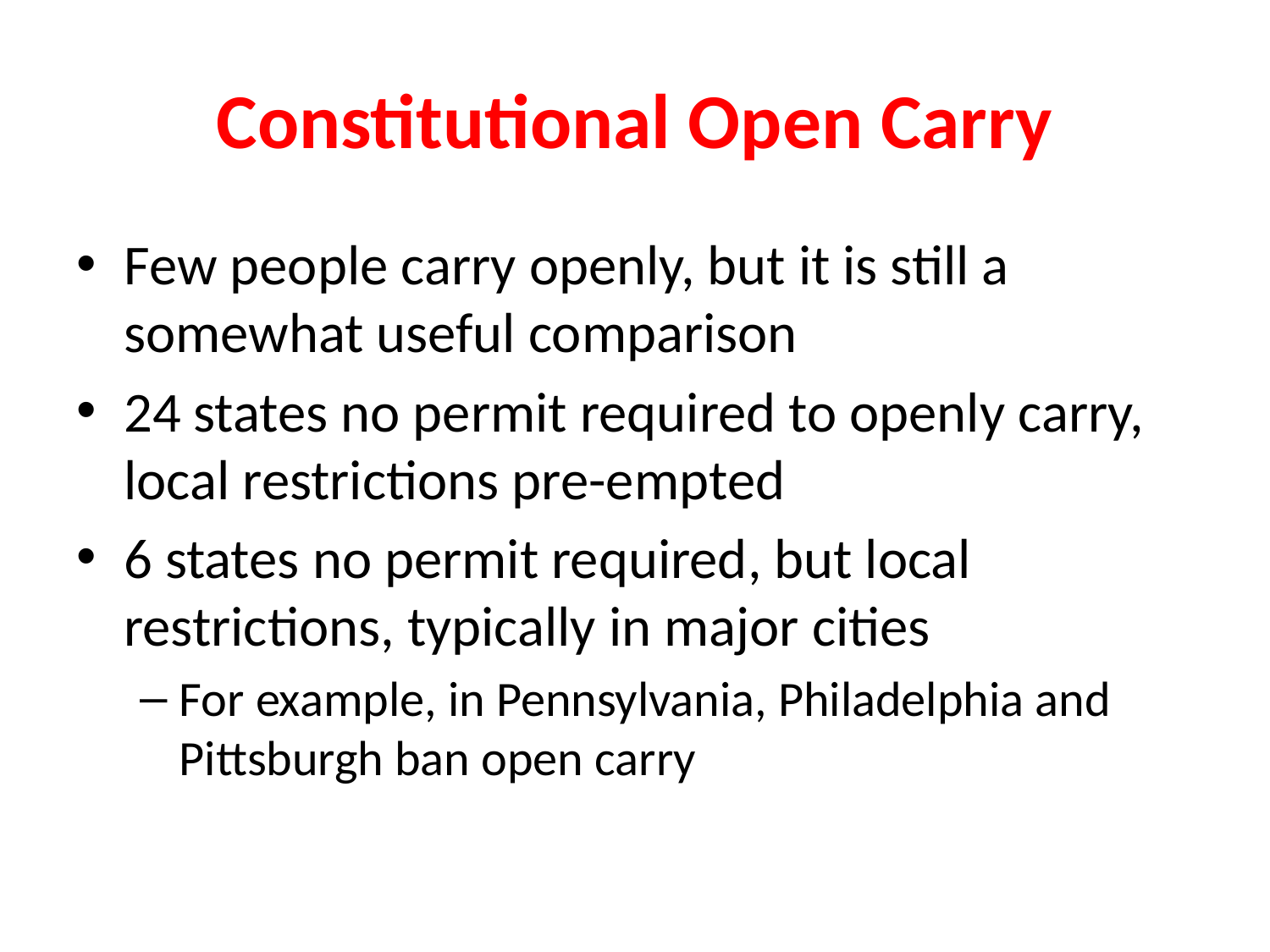

# Constitutional Open Carry
Few people carry openly, but it is still a somewhat useful comparison
24 states no permit required to openly carry, local restrictions pre-empted
6 states no permit required, but local restrictions, typically in major cities
For example, in Pennsylvania, Philadelphia and Pittsburgh ban open carry